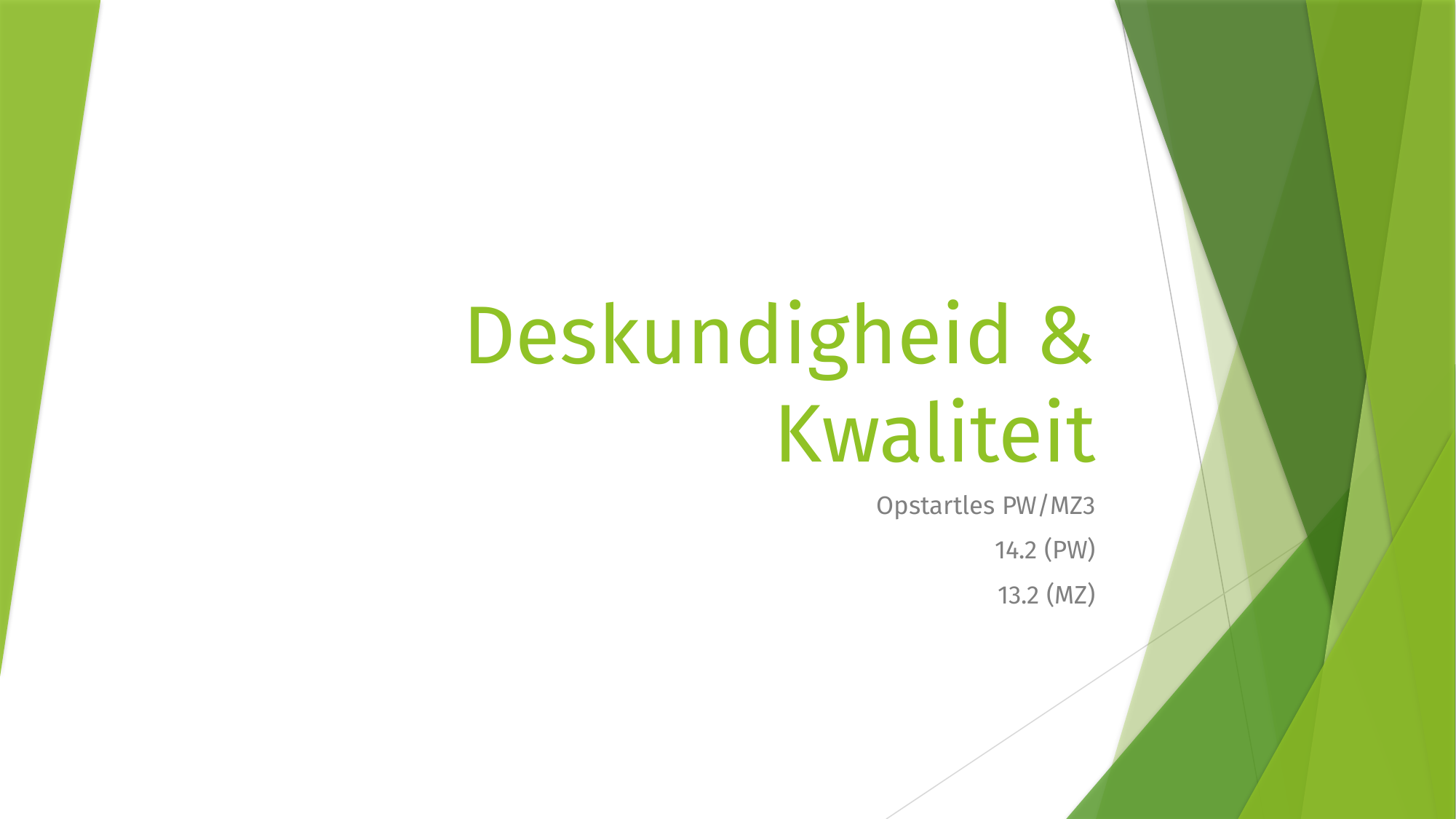

# Deskundigheid & Kwaliteit
Opstartles PW/MZ3
14.2 (PW)
13.2 (MZ)